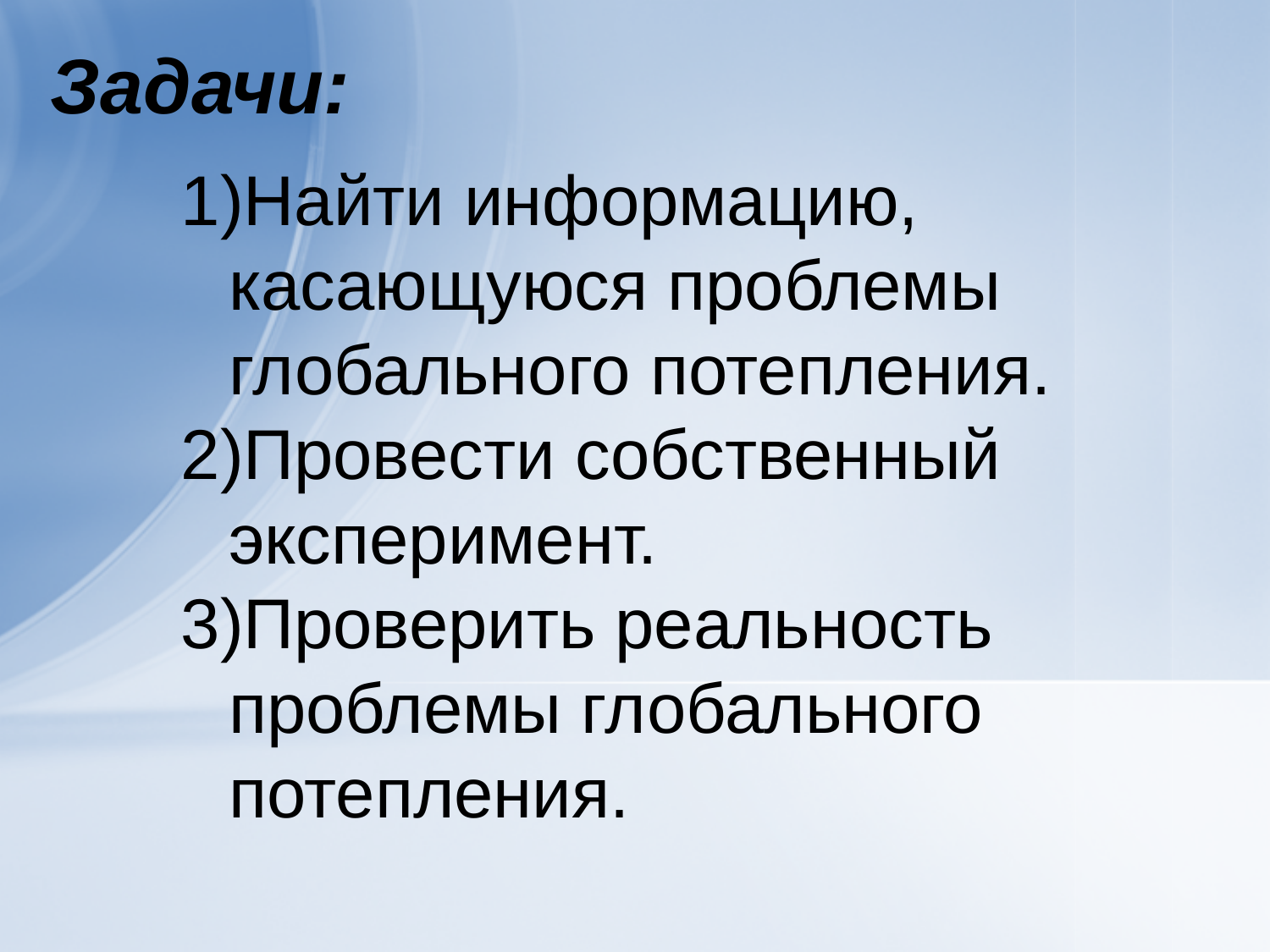

Задачи:
Найти информацию, касающуюся проблемы глобального потепления.
Провести собственный эксперимент.
Проверить реальность проблемы глобального потепления.